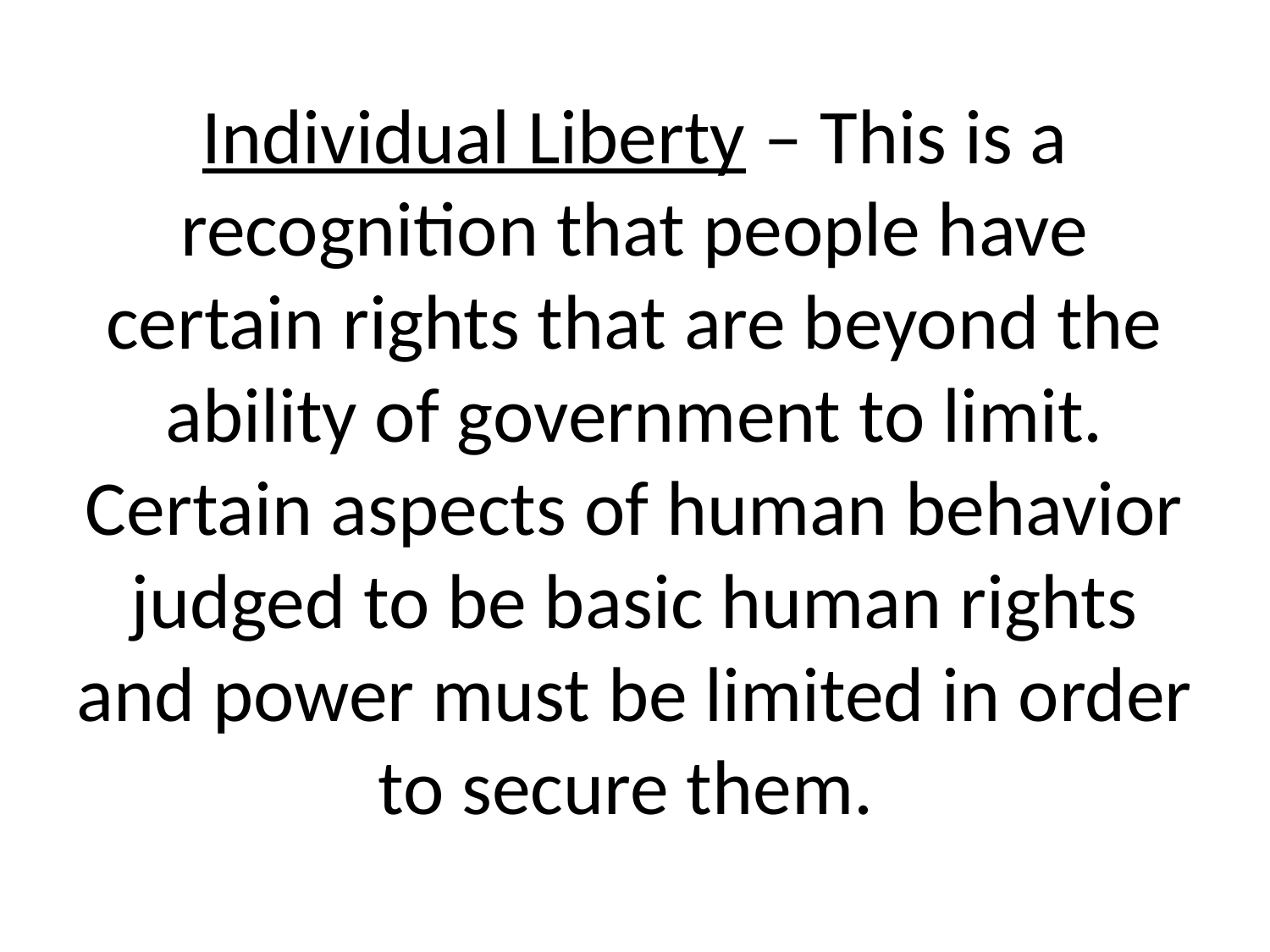

# Individual Liberty – This is a recognition that people have certain rights that are beyond the ability of government to limit. Certain aspects of human behavior judged to be basic human rights and power must be limited in order to secure them.